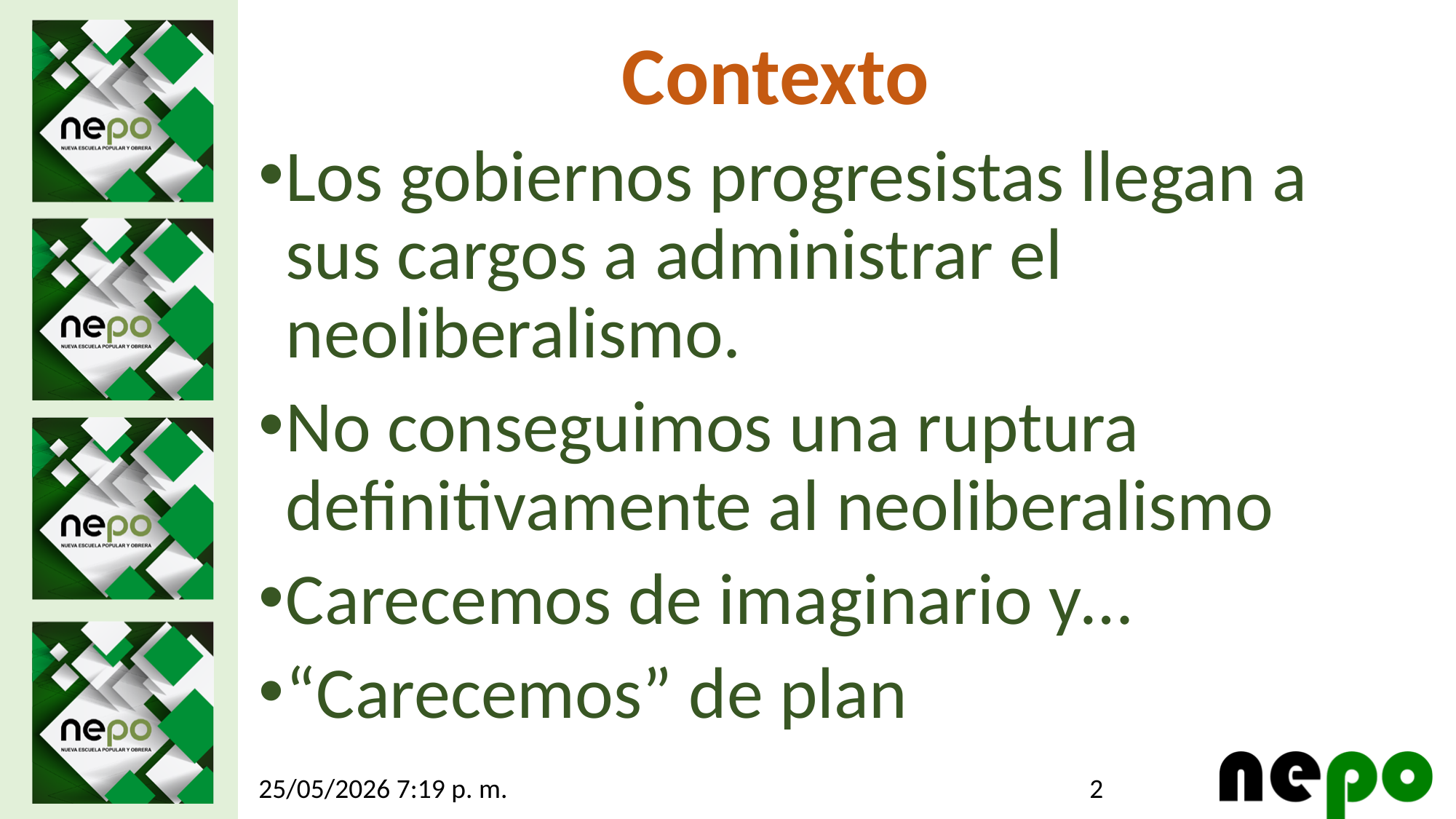

Contexto
Los gobiernos progresistas llegan a sus cargos a administrar el neoliberalismo.
No conseguimos una ruptura definitivamente al neoliberalismo
Carecemos de imaginario y…
“Carecemos” de plan
2
25/05/2026 7:19 p. m.